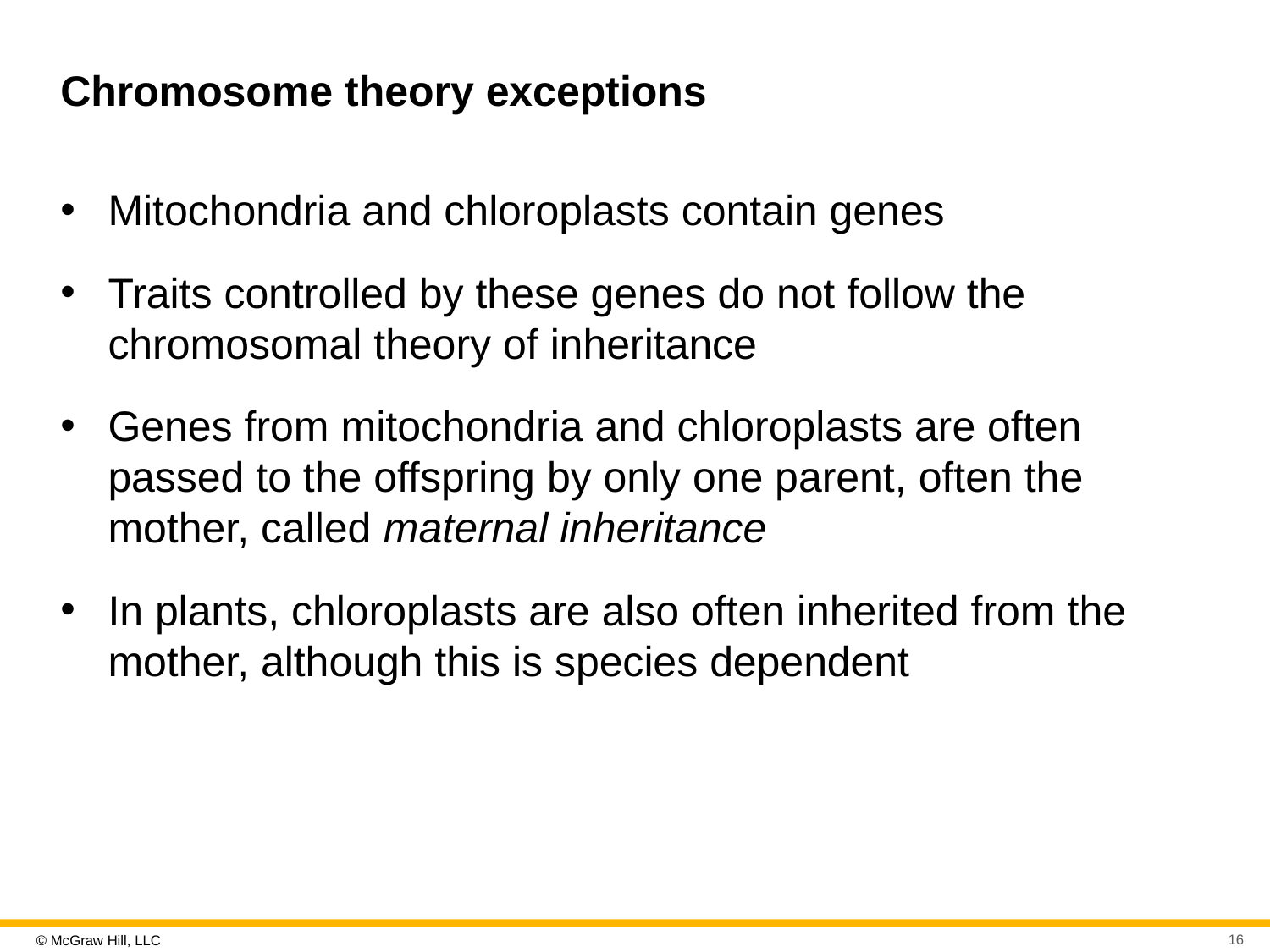

# Chromosome theory exceptions
Mitochondria and chloroplasts contain genes
Traits controlled by these genes do not follow the chromosomal theory of inheritance
Genes from mitochondria and chloroplasts are often passed to the offspring by only one parent, often the mother, called maternal inheritance
In plants, chloroplasts are also often inherited from the mother, although this is species dependent
16